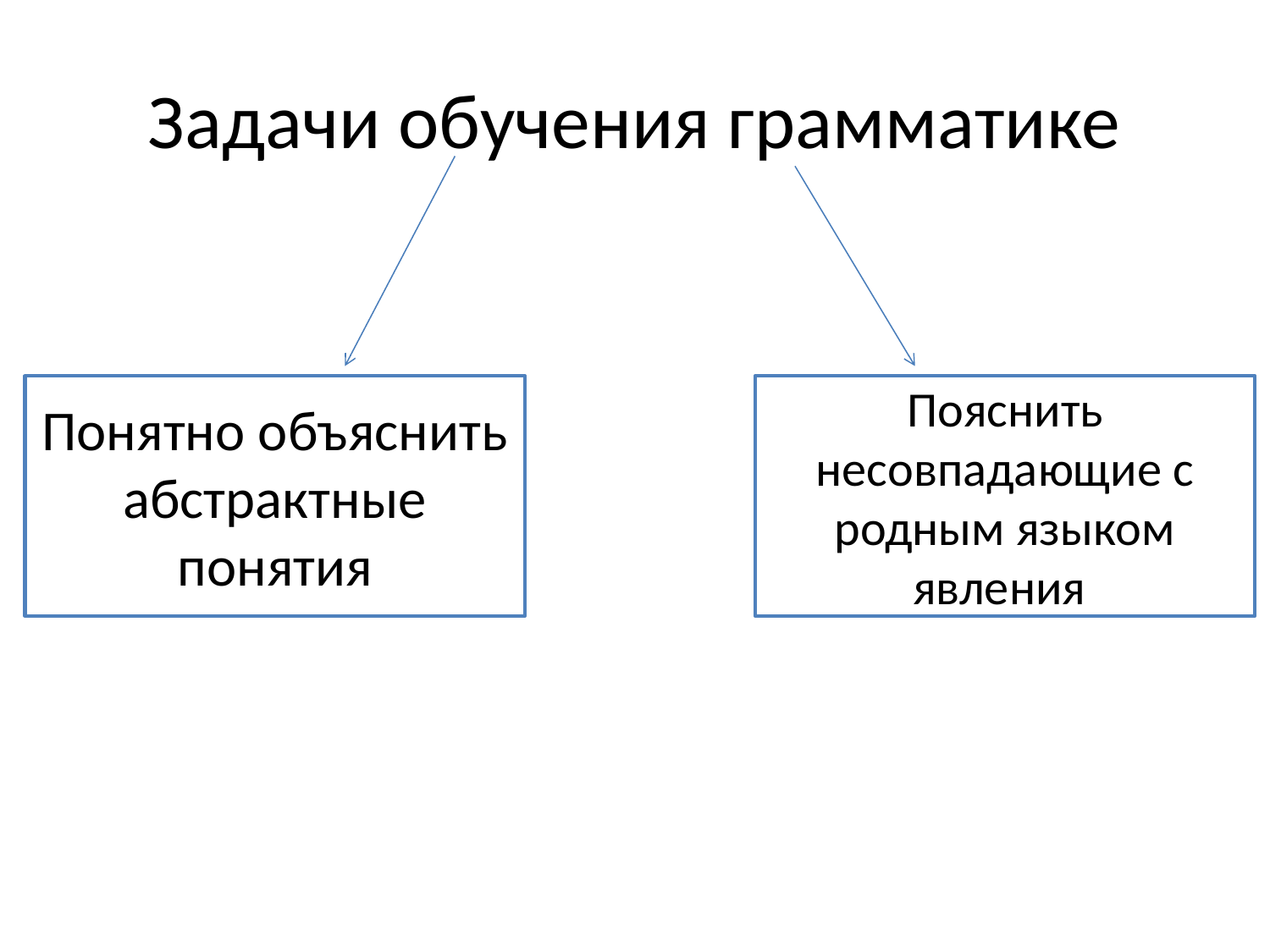

# Задачи обучения грамматике
Понятно объяснить абстрактные понятия
Пояснить несовпадающие с родным языком явления